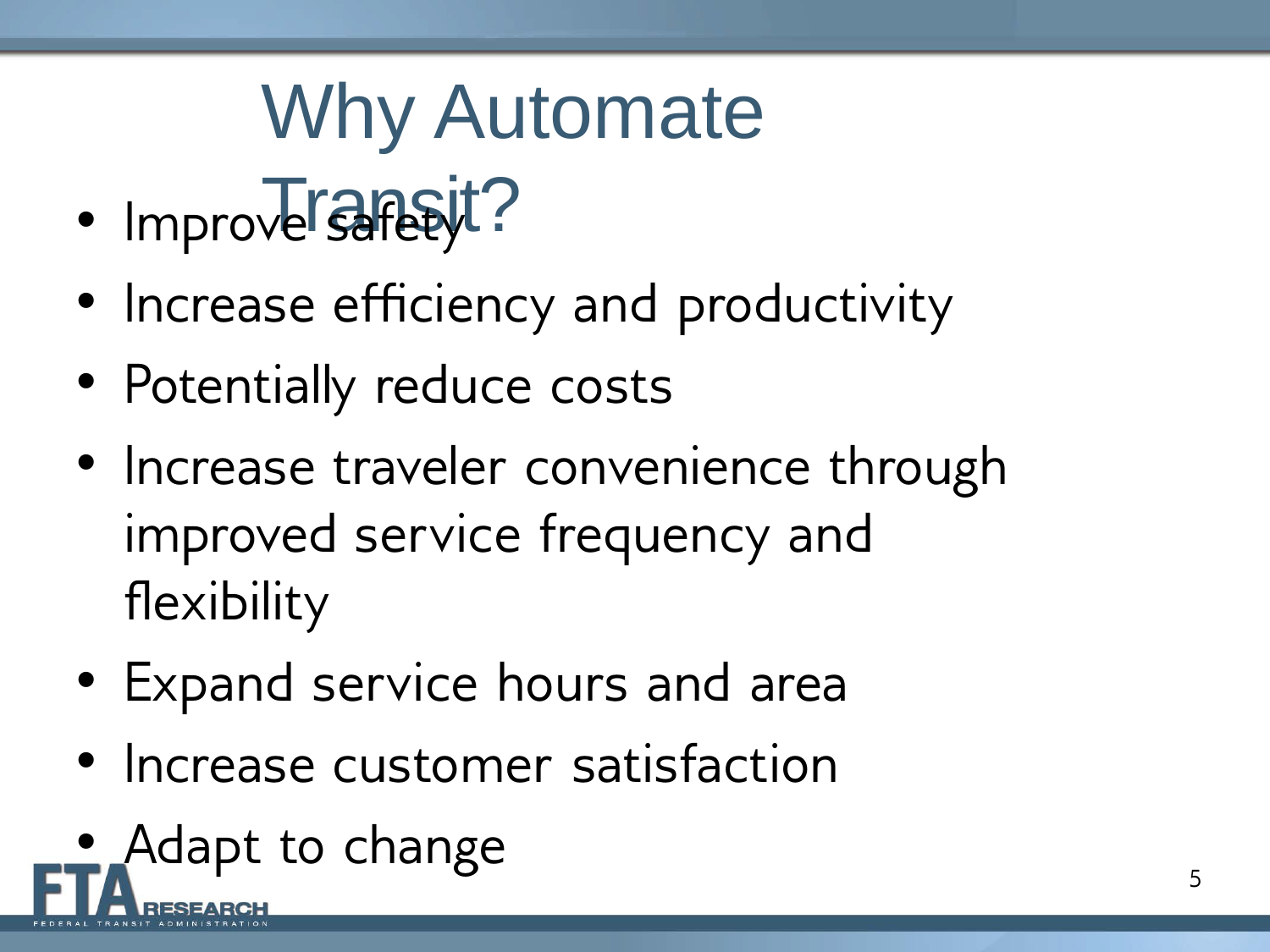

# Why Automate  Transit?
Improve safety
Increase efficiency and productivity
Potentially reduce costs
Increase traveler convenience through  improved service frequency and flexibility
Expand service hours and area
Increase customer satisfaction
Adapt to change
5